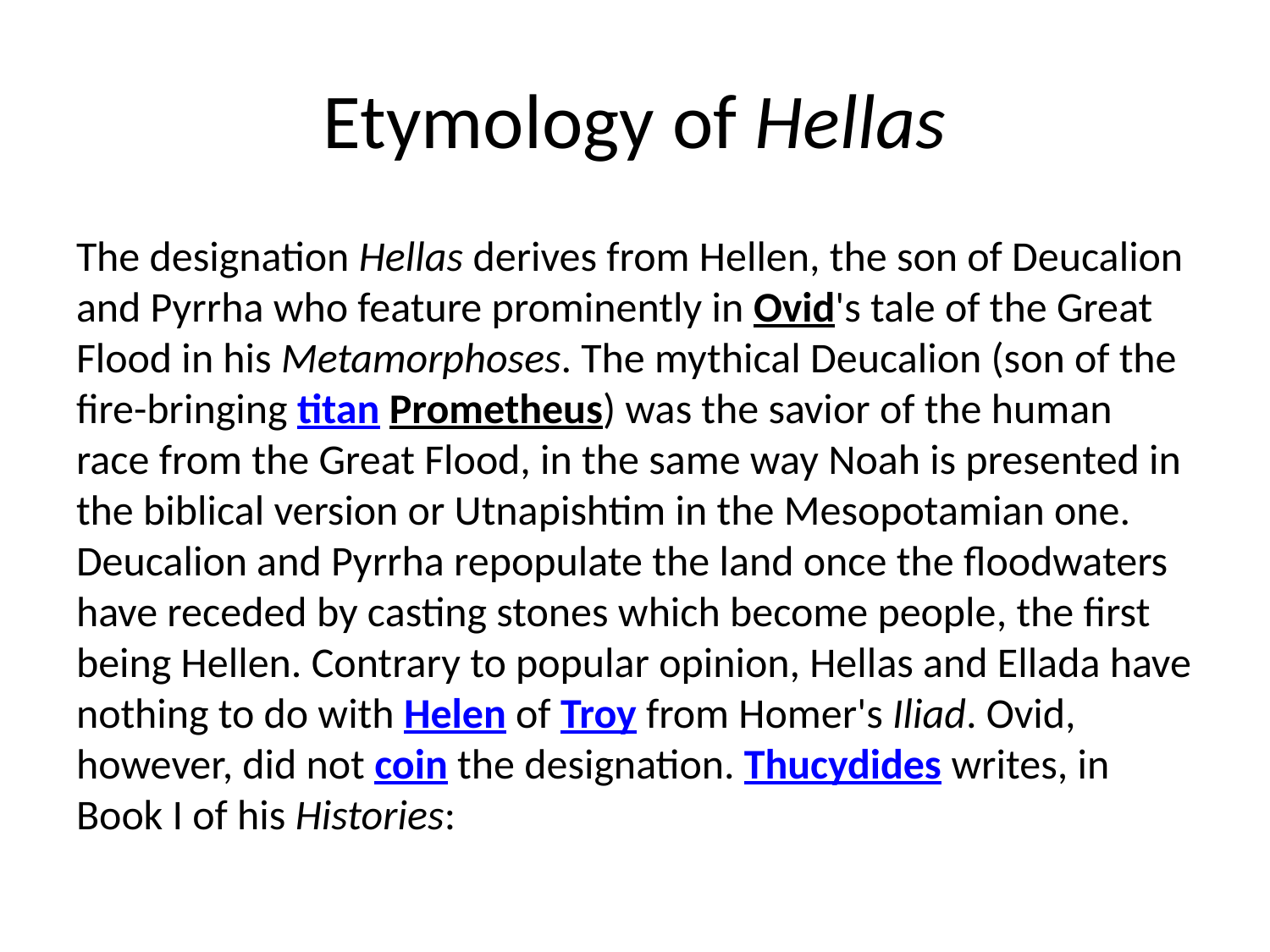

# Etymology of Hellas
The designation Hellas derives from Hellen, the son of Deucalion and Pyrrha who feature prominently in Ovid's tale of the Great Flood in his Metamorphoses. The mythical Deucalion (son of the fire-bringing titan Prometheus) was the savior of the human race from the Great Flood, in the same way Noah is presented in the biblical version or Utnapishtim in the Mesopotamian one. Deucalion and Pyrrha repopulate the land once the floodwaters have receded by casting stones which become people, the first being Hellen. Contrary to popular opinion, Hellas and Ellada have nothing to do with Helen of Troy from Homer's Iliad. Ovid, however, did not coin the designation. Thucydides writes, in Book I of his Histories: